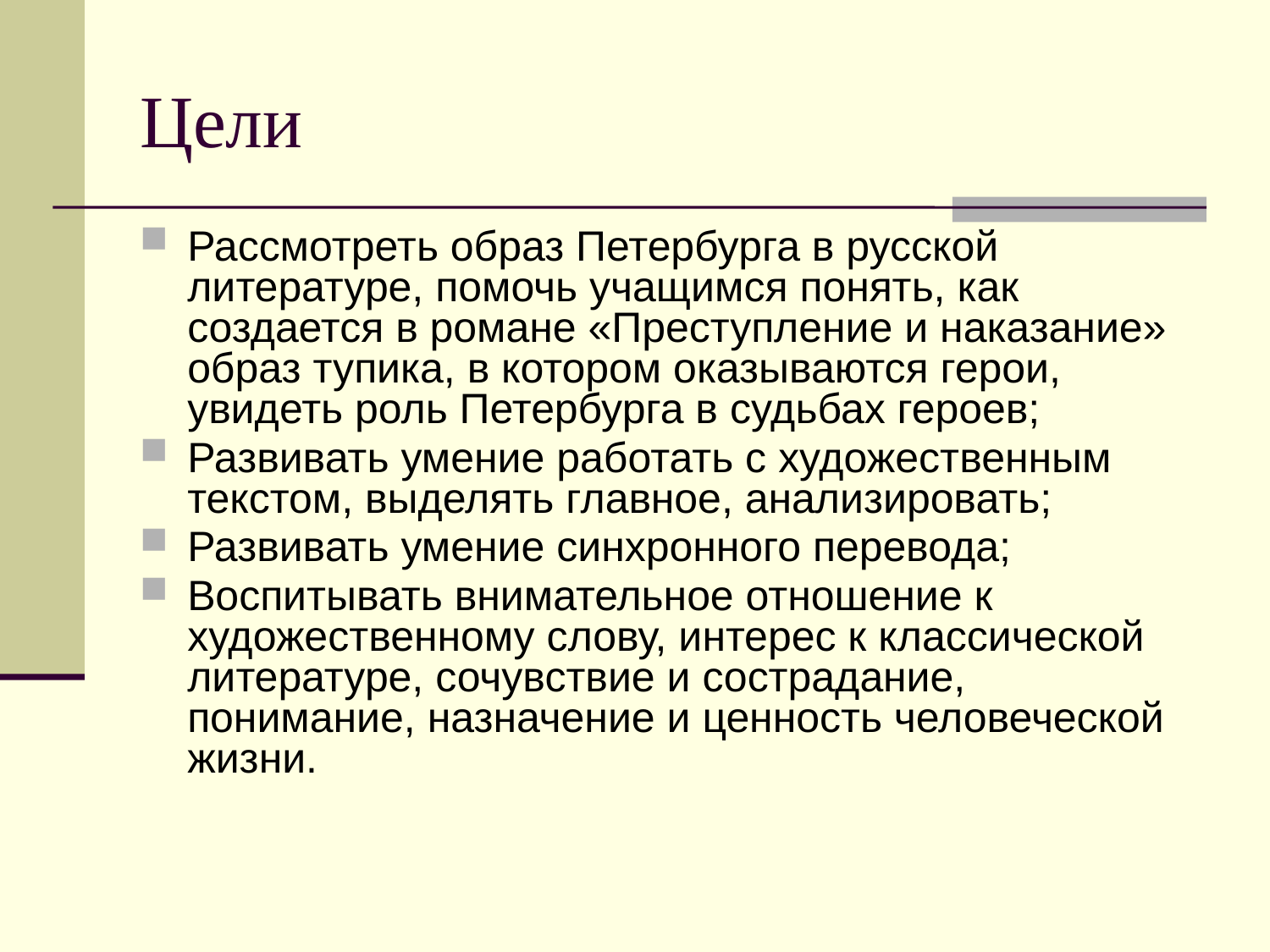

# Цели
Рассмотреть образ Петербурга в русской литературе, помочь учащимся понять, как создается в романе «Преступление и наказание» образ тупика, в котором оказываются герои, увидеть роль Петербурга в судьбах героев;
Развивать умение работать с художественным текстом, выделять главное, анализировать;
Развивать умение синхронного перевода;
Воспитывать внимательное отношение к художественному слову, интерес к классической литературе, сочувствие и сострадание, понимание, назначение и ценность человеческой жизни.